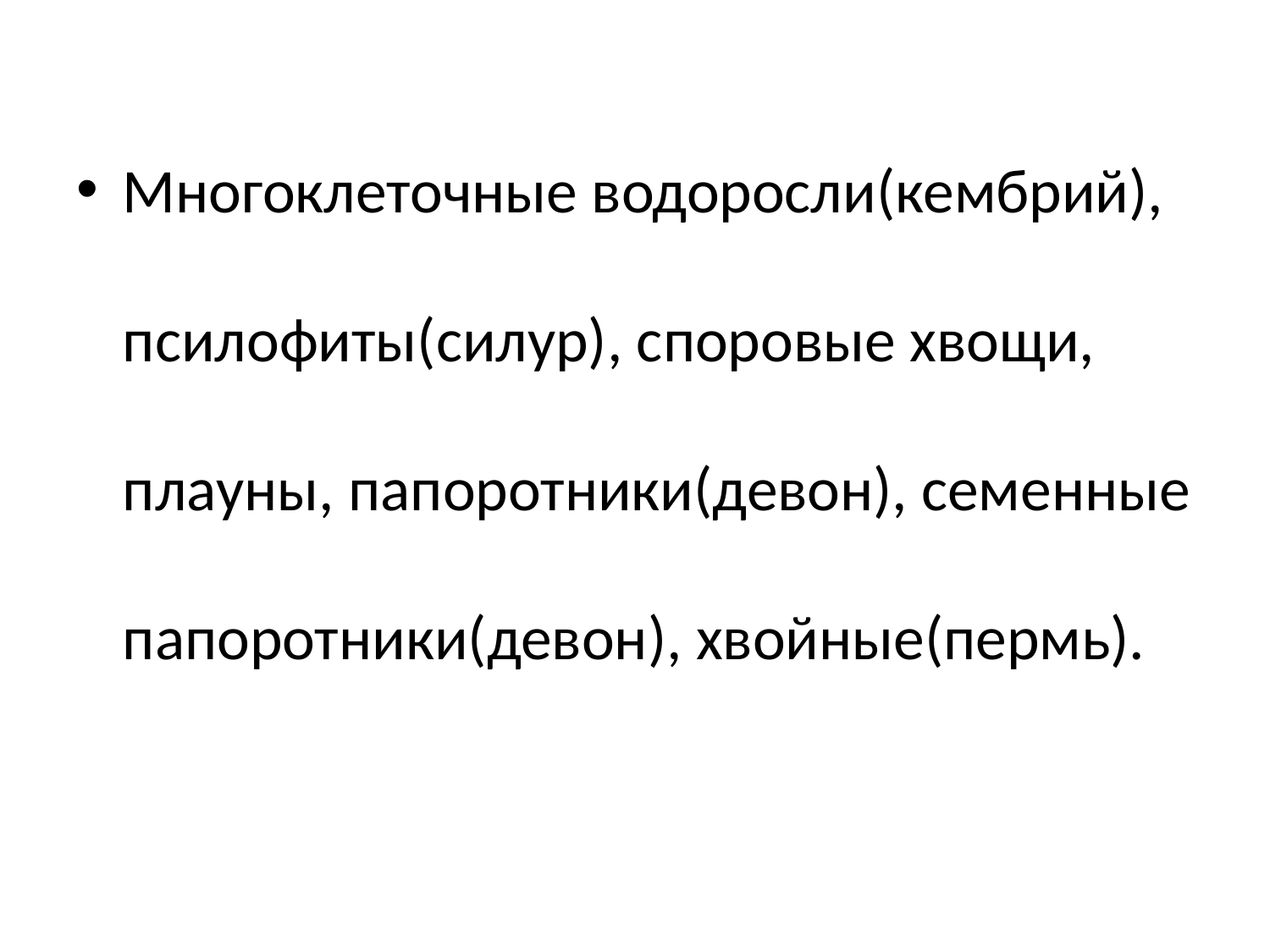

Многоклеточные водоросли(кембрий), псилофиты(силур), споровые хвощи, плауны, папоротники(девон), семенные папоротники(девон), хвойные(пермь).